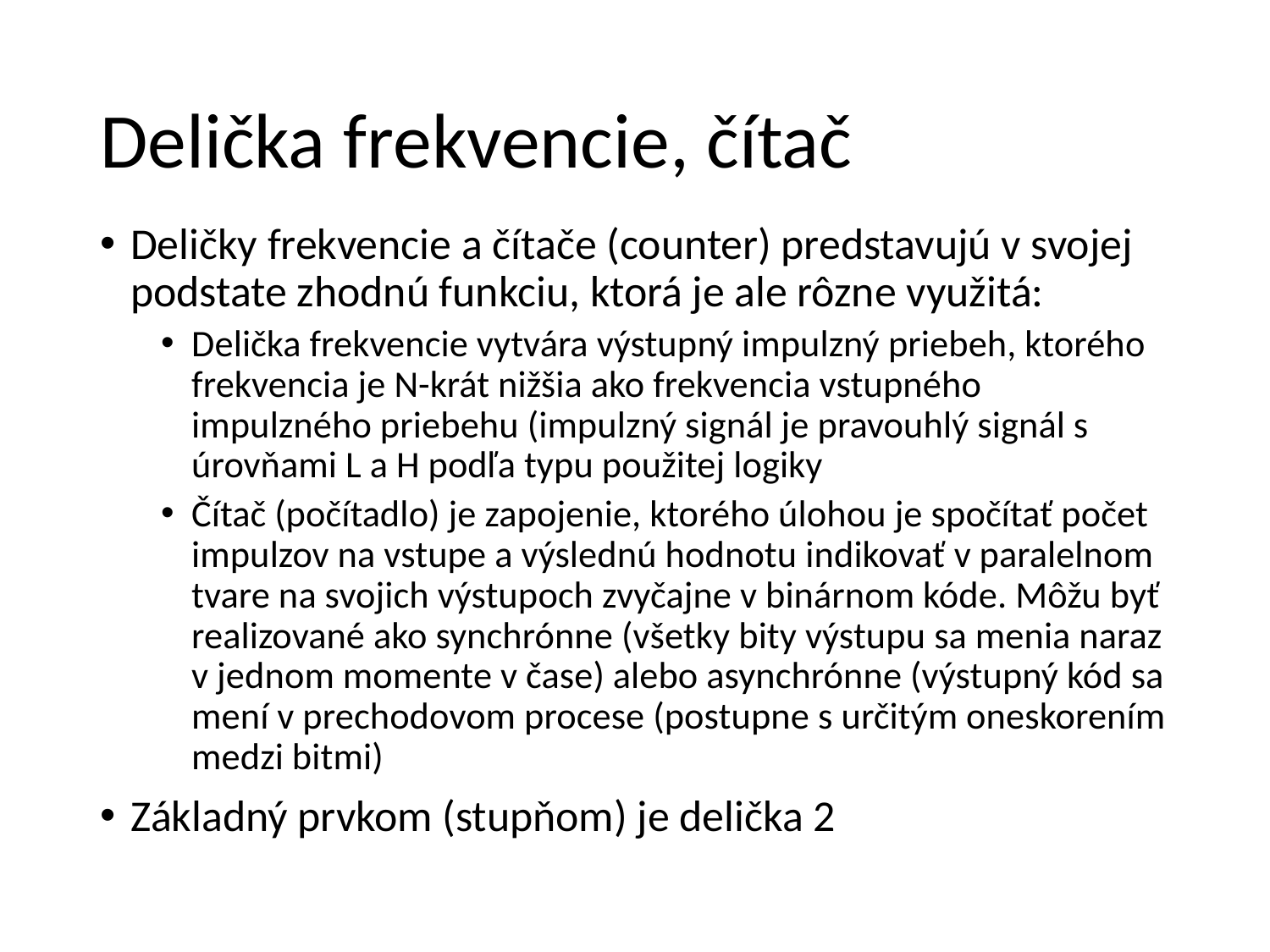

# Delička frekvencie, čítač
Deličky frekvencie a čítače (counter) predstavujú v svojej podstate zhodnú funkciu, ktorá je ale rôzne využitá:
Delička frekvencie vytvára výstupný impulzný priebeh, ktorého frekvencia je N-krát nižšia ako frekvencia vstupného impulzného priebehu (impulzný signál je pravouhlý signál s úrovňami L a H podľa typu použitej logiky
Čítač (počítadlo) je zapojenie, ktorého úlohou je spočítať počet impulzov na vstupe a výslednú hodnotu indikovať v paralelnom tvare na svojich výstupoch zvyčajne v binárnom kóde. Môžu byť realizované ako synchrónne (všetky bity výstupu sa menia naraz v jednom momente v čase) alebo asynchrónne (výstupný kód sa mení v prechodovom procese (postupne s určitým oneskorením medzi bitmi)
Základný prvkom (stupňom) je delička 2